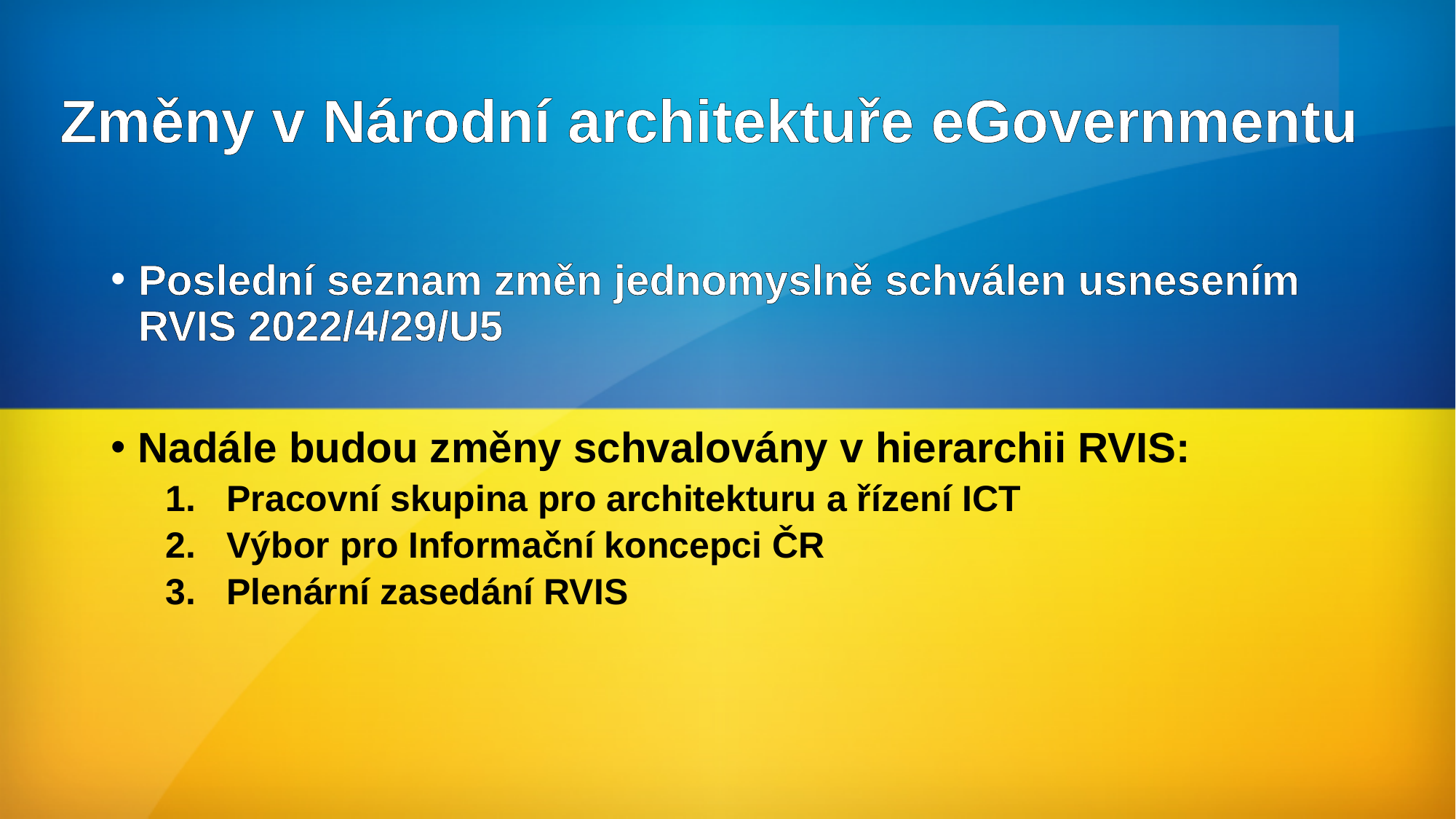

# Změny v Národní architektuře eGovernmentu
Poslední seznam změn jednomyslně schválen usnesením RVIS 2022/4/29/U5

Nadále budou změny schvalovány v hierarchii RVIS:
Pracovní skupina pro architekturu a řízení ICT
Výbor pro Informační koncepci ČR
Plenární zasedání RVIS